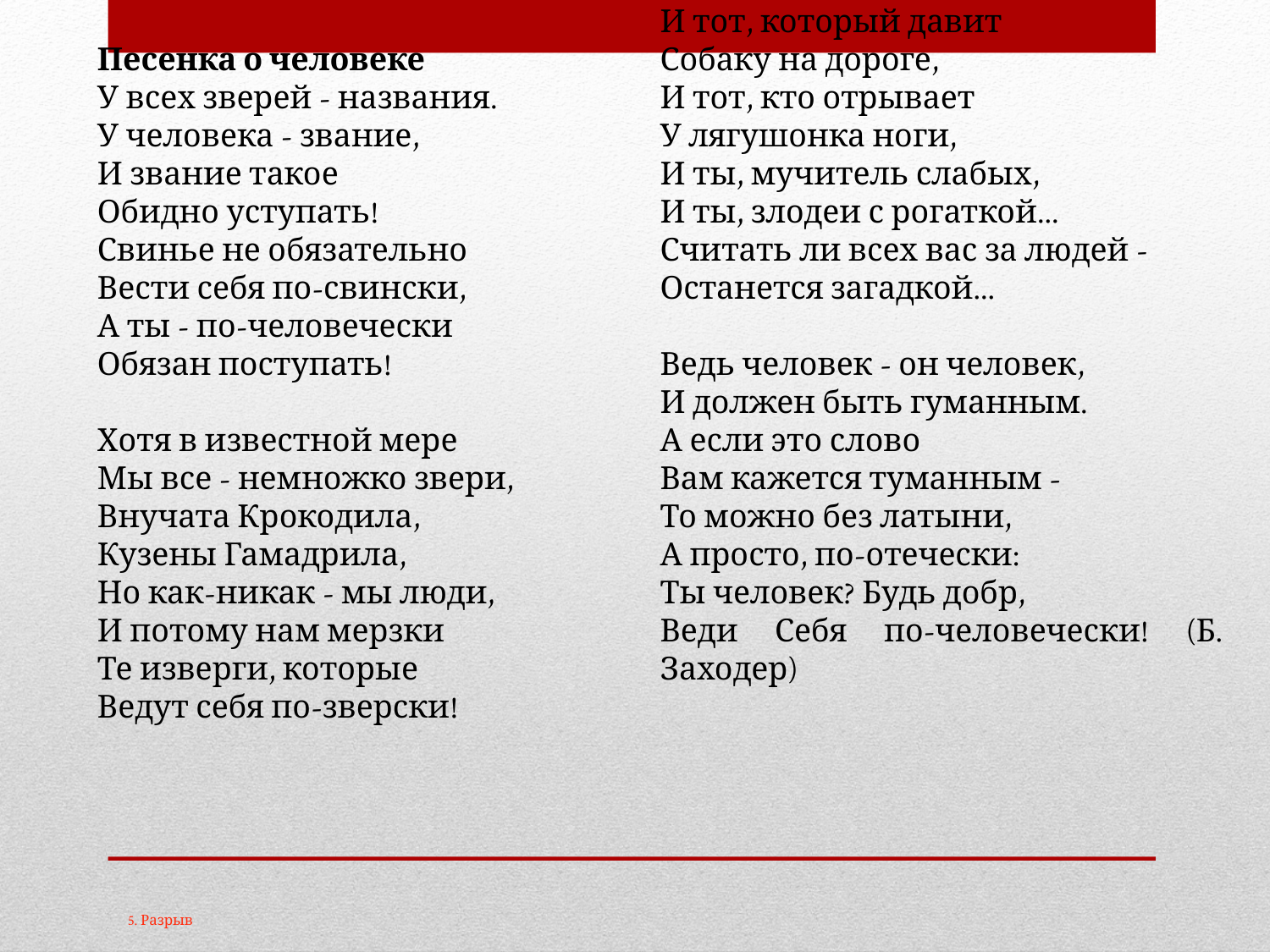

Песенка о человеке
У всех зверей - названия.
У человека - звание,
И звание такое
Обидно уступать!
Свинье не обязательно
Вести себя по-свински,
А ты - по-человечески
Обязан поступать!

Хотя в известной мере
Мы все - немножко звери,
Внучата Крокодила,
Кузены Гамадрила,
Но как-никак - мы люди,
И потому нам мерзки
Те изверги, которые
Ведут себя по-зверски!

И тот, который давит
Собаку на дороге,
И тот, кто отрывает
У лягушонка ноги,
И ты, мучитель слабых,
И ты, злодеи с рогаткой...
Считать ли всех вас за людей -
Останется загадкой...

Ведь человек - он человек,
И должен быть гуманным.
А если это слово
Вам кажется туманным -
То можно без латыни,
А просто, по-отечески:
Ты человек? Будь добр,
Веди Себя по-человечески! (Б. Заходер)
# 5. Разрыв